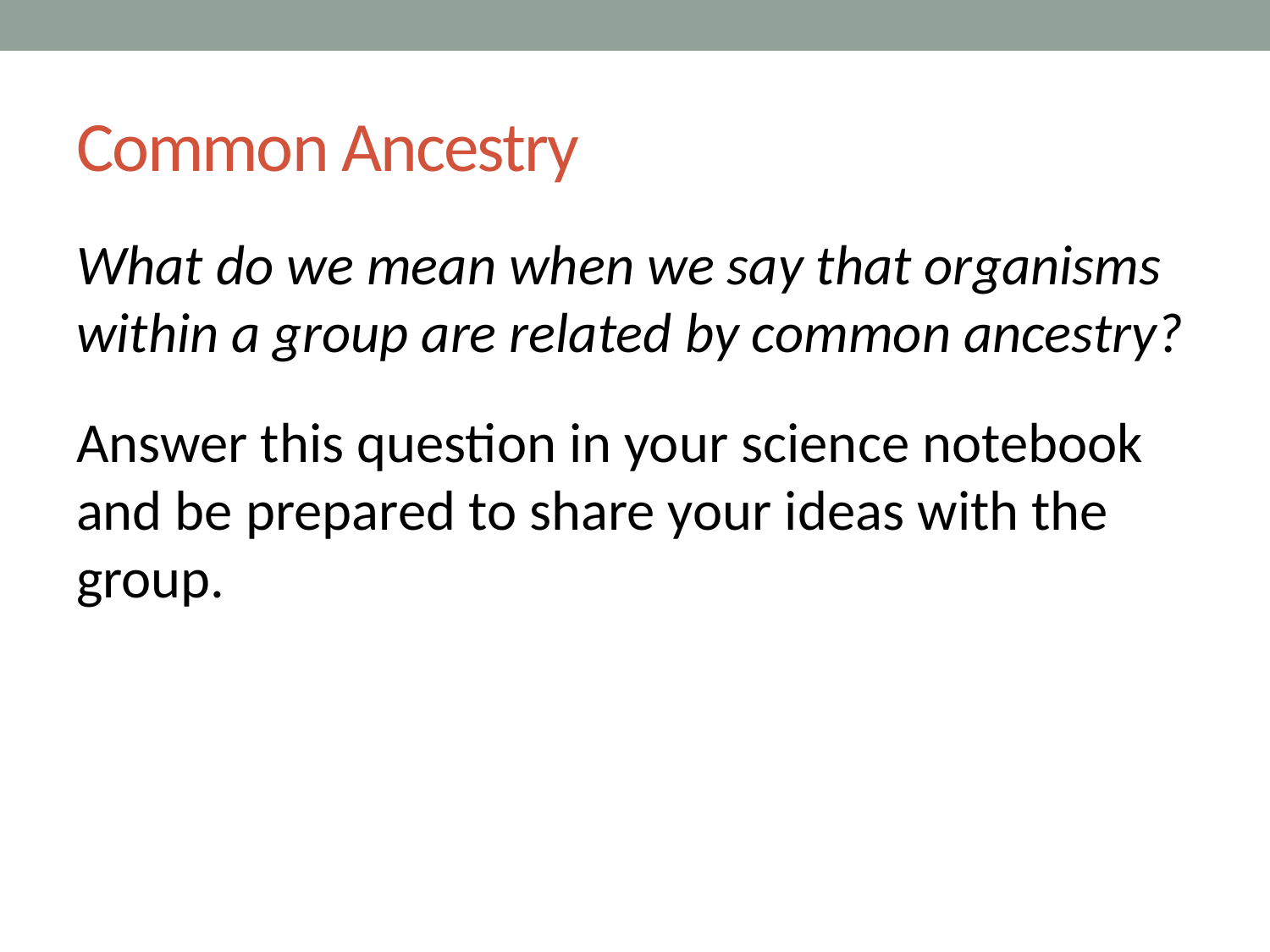

# Common Ancestry
What do we mean when we say that organisms within a group are related by common ancestry?
Answer this question in your science notebook and be prepared to share your ideas with the group.